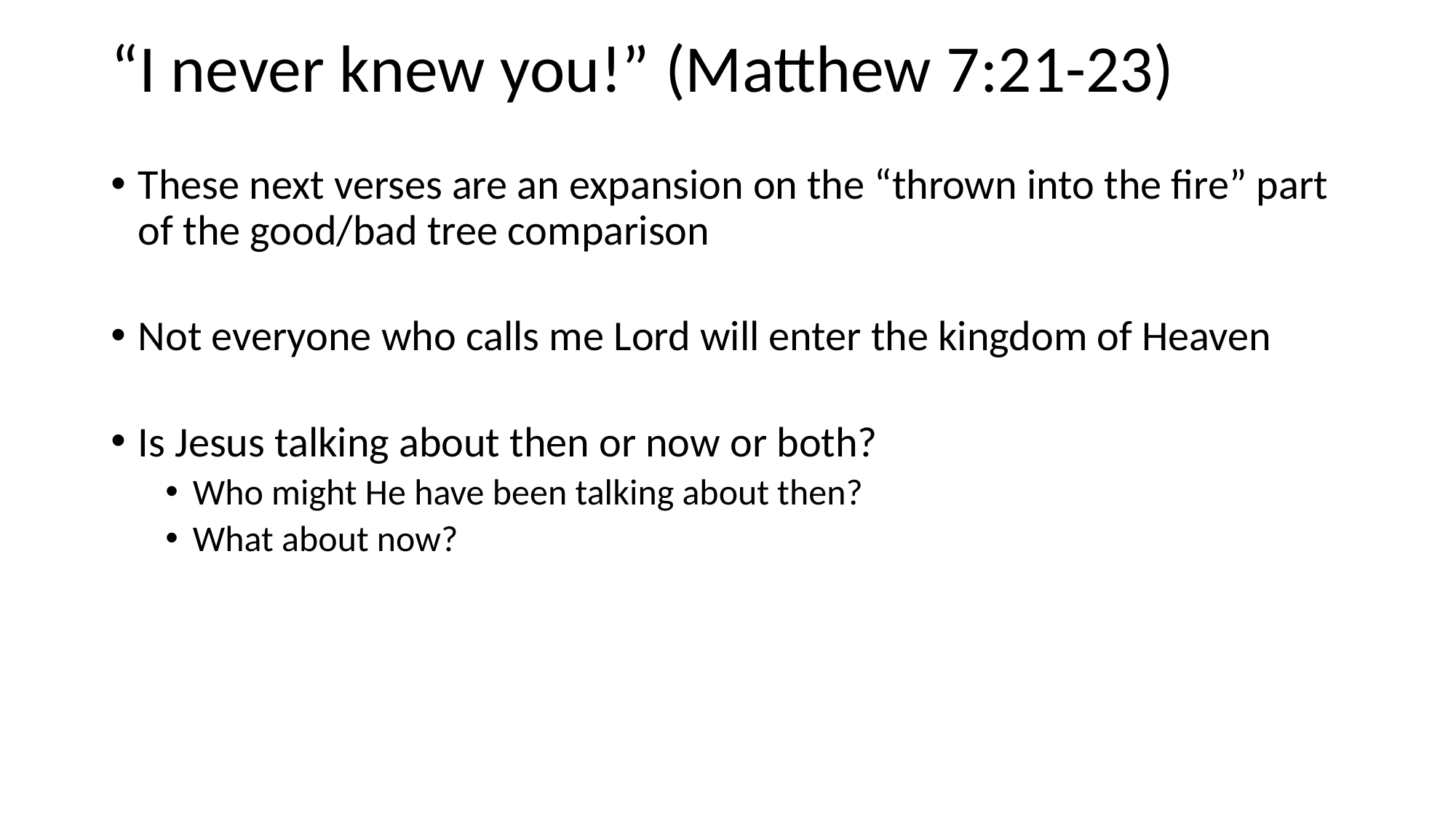

# “I never knew you!” (Matthew 7:21-23)

These next verses are an expansion on the “thrown into the fire” part of the good/bad tree comparison

Not everyone who calls me Lord will enter the kingdom of Heaven

Is Jesus talking about then or now or both?
Who might He have been talking about then?
What about now?